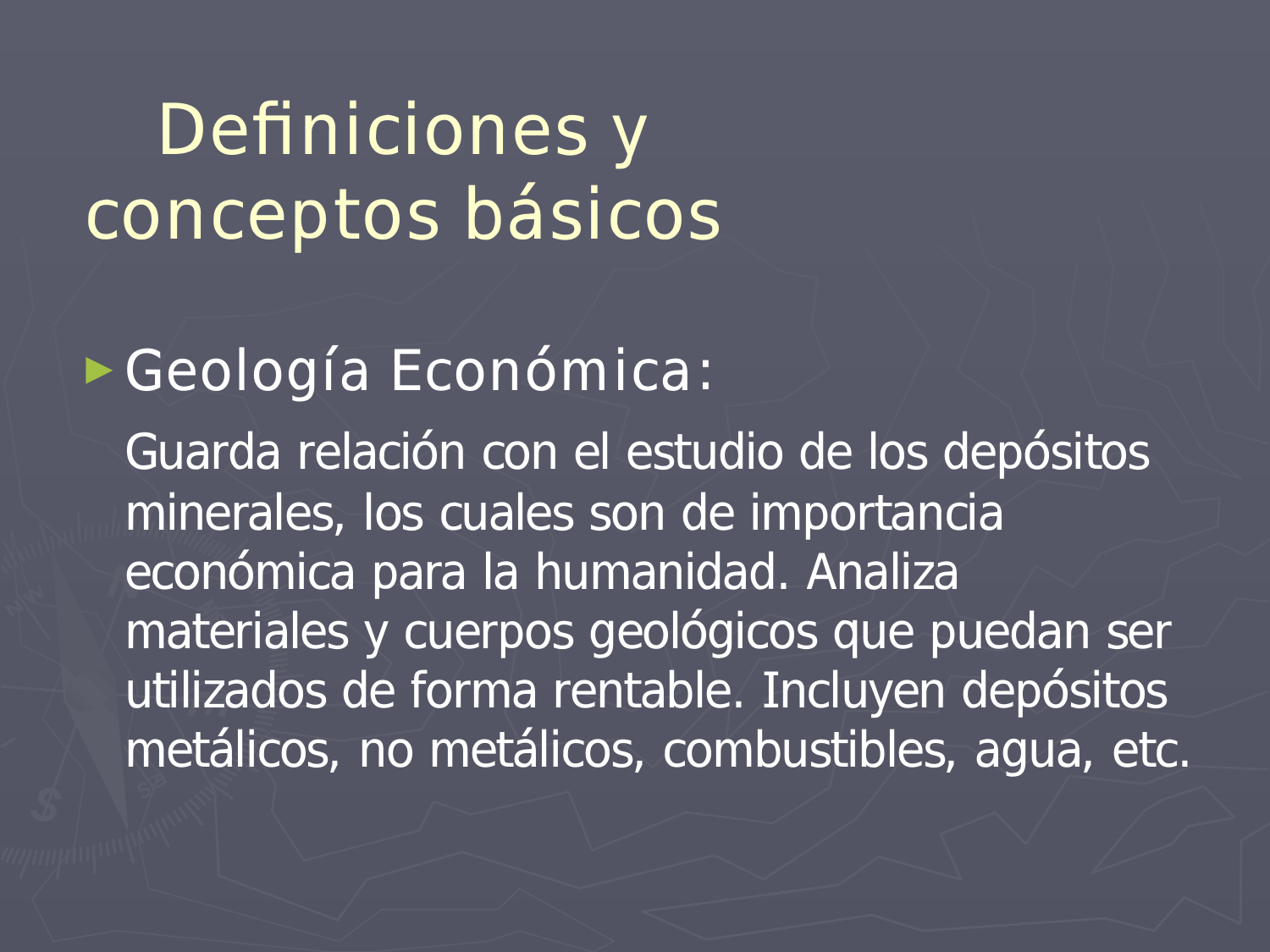

# Definiciones y conceptos básicos
Geología Económica:
	Guarda relación con el estudio de los depósitos minerales, los cuales son de importancia económica para la humanidad. Analiza materiales y cuerpos geológicos que puedan ser utilizados de forma rentable. Incluyen depósitos metálicos, no metálicos, combustibles, agua, etc.